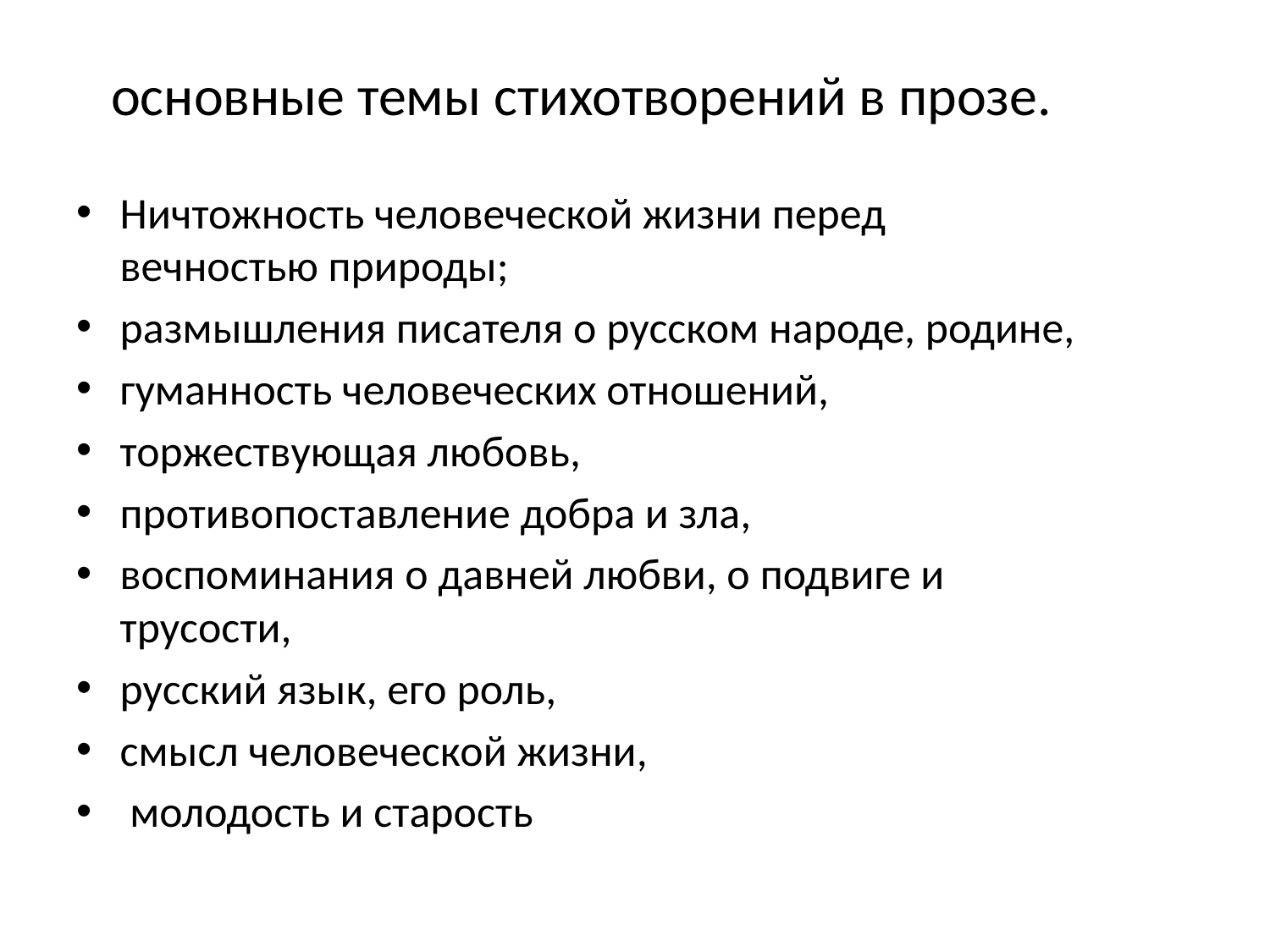

# основные темы стихотворений в прозе.
Ничтожность человеческой жизни перед вечностью природы;
размышления писателя о русском народе, родине,
гуманность человеческих отношений,
торжествующая любовь,
противопоставление добра и зла,
воспоминания о давней любви, о подвиге и трусости,
русский язык, его роль,
смысл человеческой жизни,
 молодость и старость